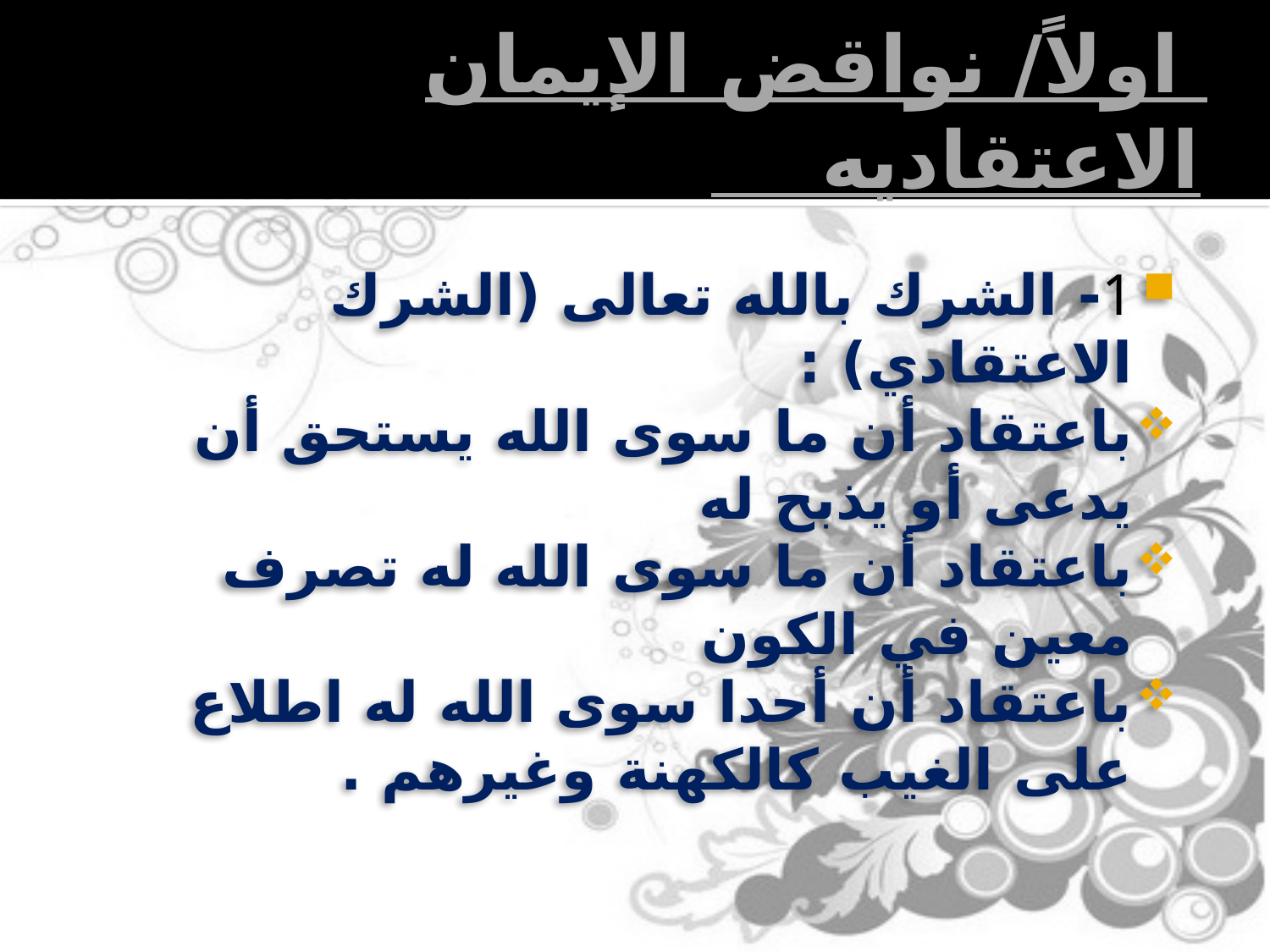

# اولاً/ نواقض الإيمان الاعتقاديه
1- الشرك بالله تعالى (الشرك الاعتقادي) :
باعتقاد أن ما سوى الله يستحق أن يدعى أو يذبح له
باعتقاد أن ما سوى الله له تصرف معين في الكون
باعتقاد أن أحدا سوى الله له اطلاع على الغيب كالكهنة وغيرهم .